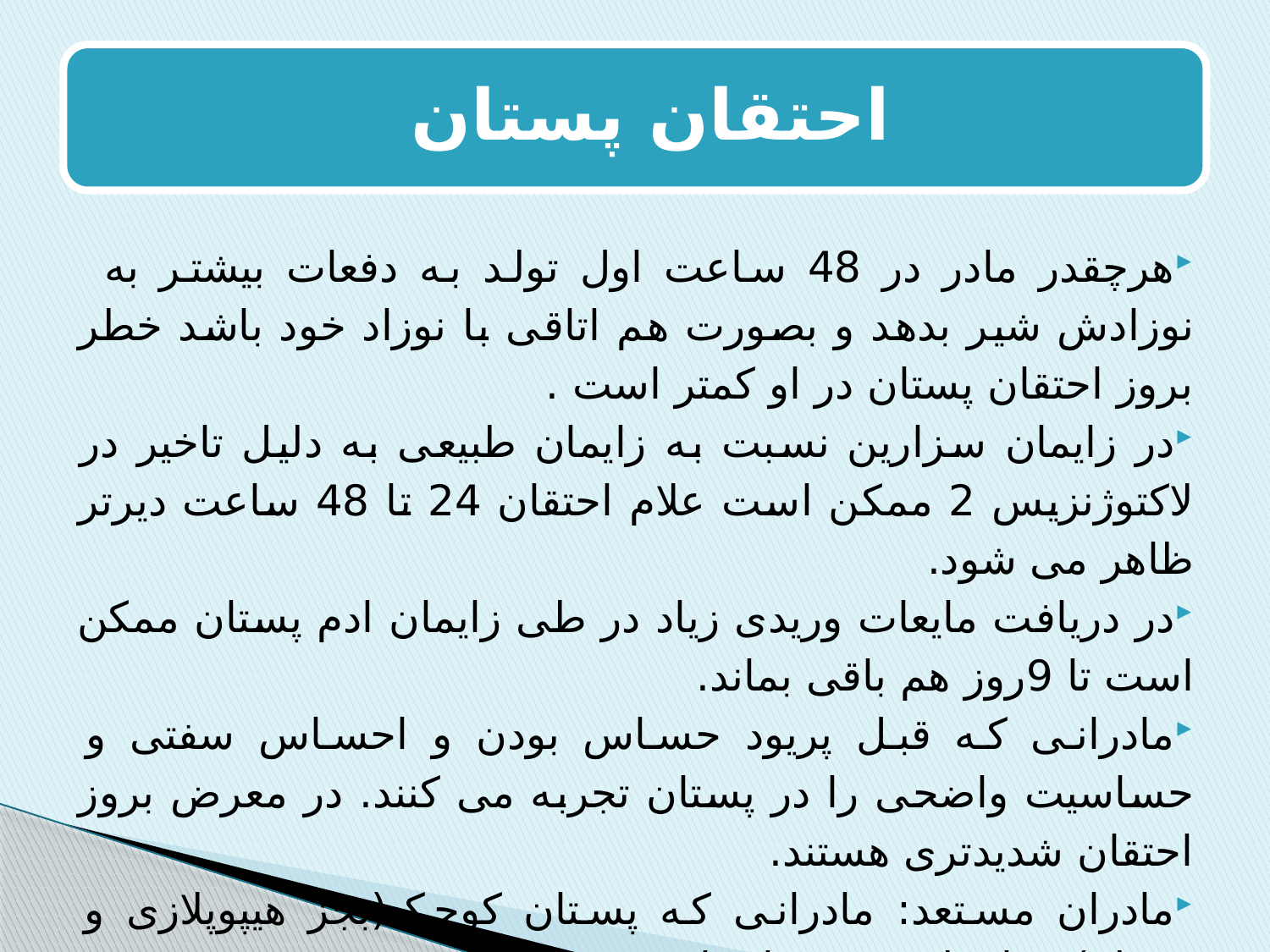

احتقان پستان
هرچقدر مادر در 48 ساعت اول تولد به دفعات بیشتر به  نوزادش شیر بدهد و بصورت هم اتاقی با نوزاد خود باشد خطر بروز احتقان پستان در او کمتر است .
در زایمان سزارین نسبت به زایمان طبیعی به دلیل تاخیر در لاکتوژنزیس 2 ممکن است علام احتقان 24 تا 48 ساعت دیرتر ظاهر می شود.
در دریافت مایعات وریدی زیاد در طی زایمان ادم پستان ممکن است تا 9روز هم باقی بماند.
مادرانی که قبل پریود حساس بودن و احساس سفتی و حساسیت واضحی را در پستان تجربه می کنند. در معرض بروز احتقان شدیدتری هستند.
مادران مستعد: مادرانی که پستان کوچک(بجز هیپوپلازی و توبولر) و یا تولید شیر زیاد دارند.